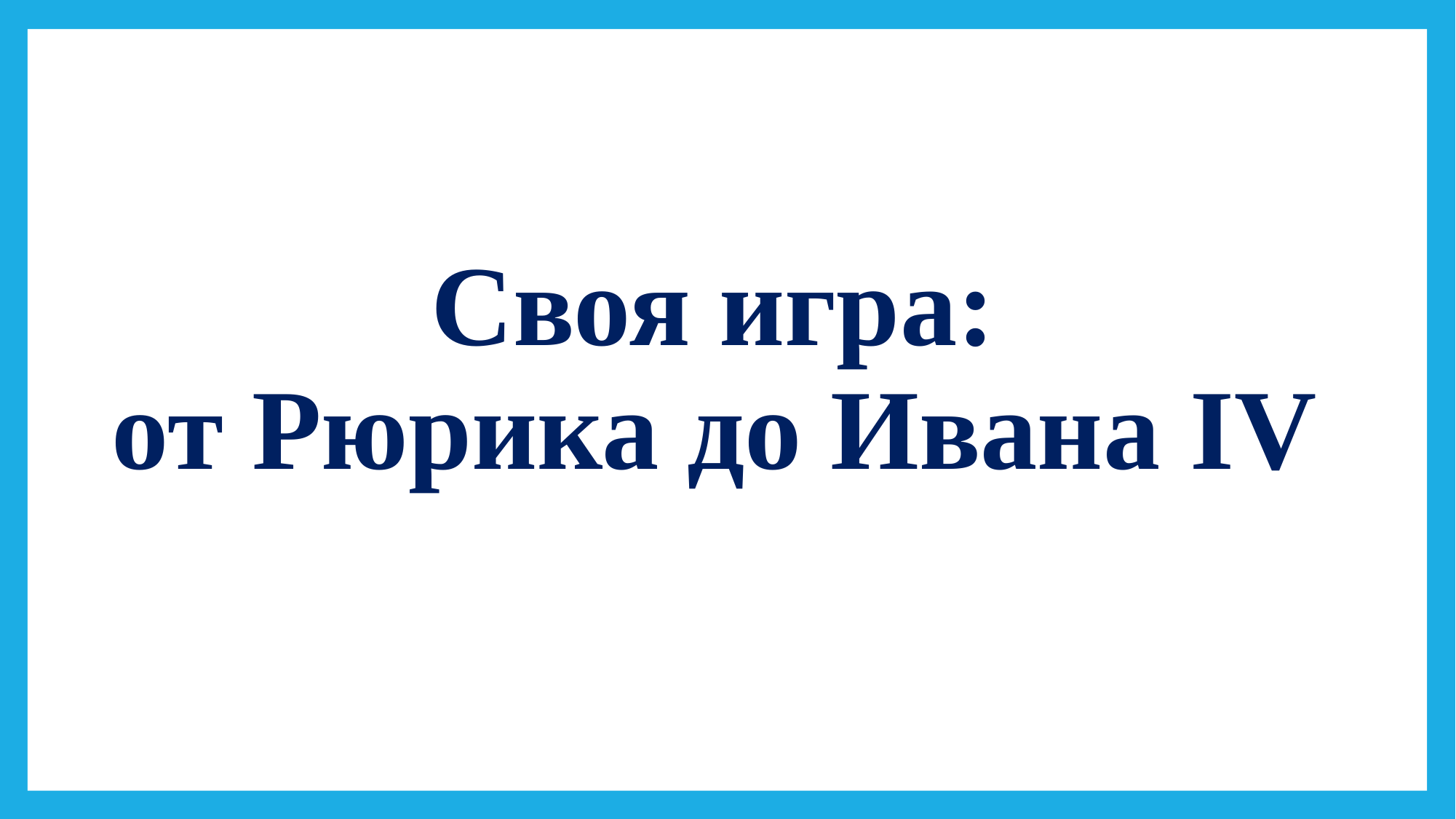

# Своя игра: от Рюрика до Ивана IV